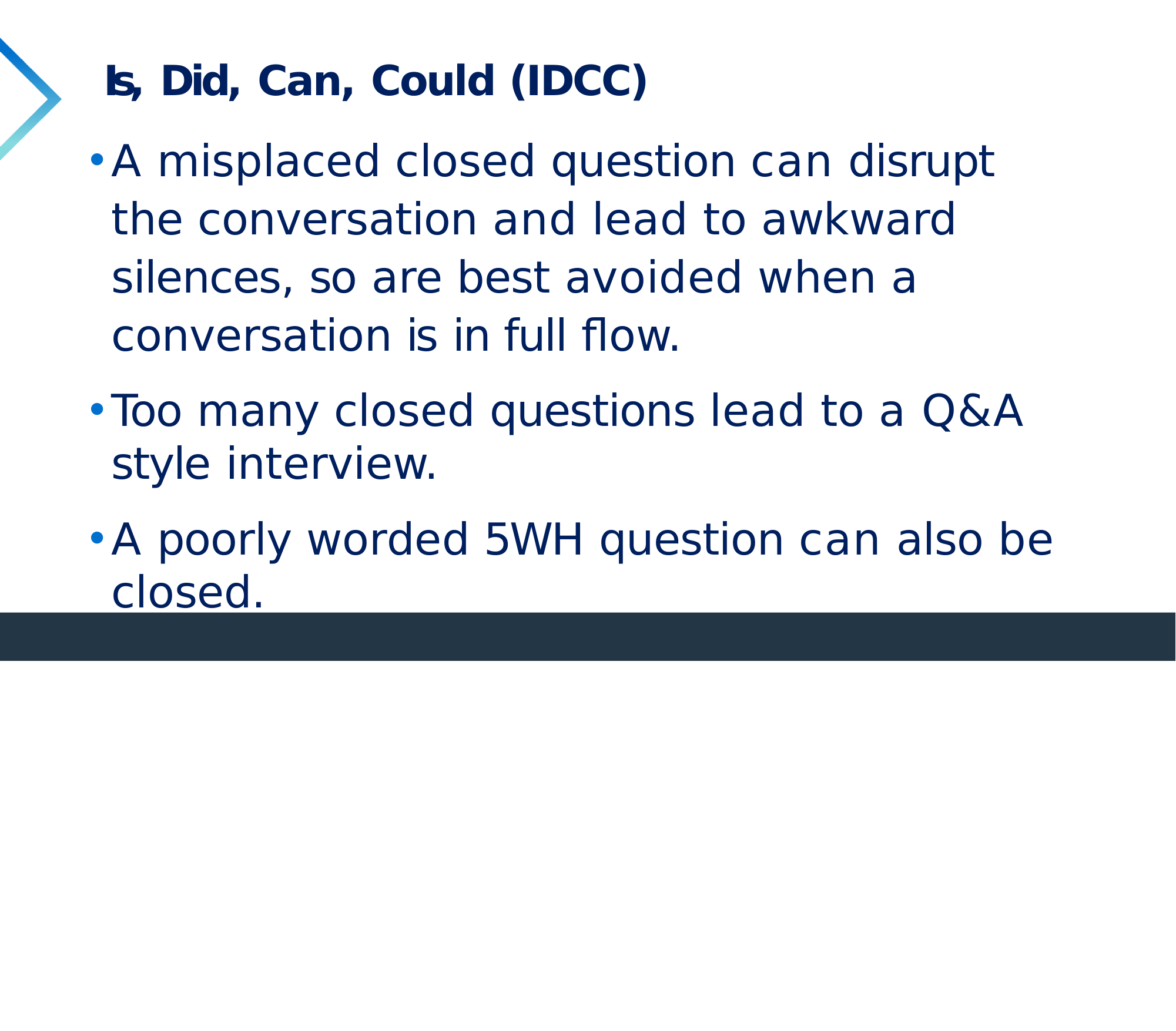

# Is, Did, Can, Could (IDCC)
A misplaced closed question can disrupt the conversation and lead to awkward silences, so are best avoided when a conversation is in full flow.
Too many closed questions lead to a Q&A style interview.
A poorly worded 5WH question can also be closed.